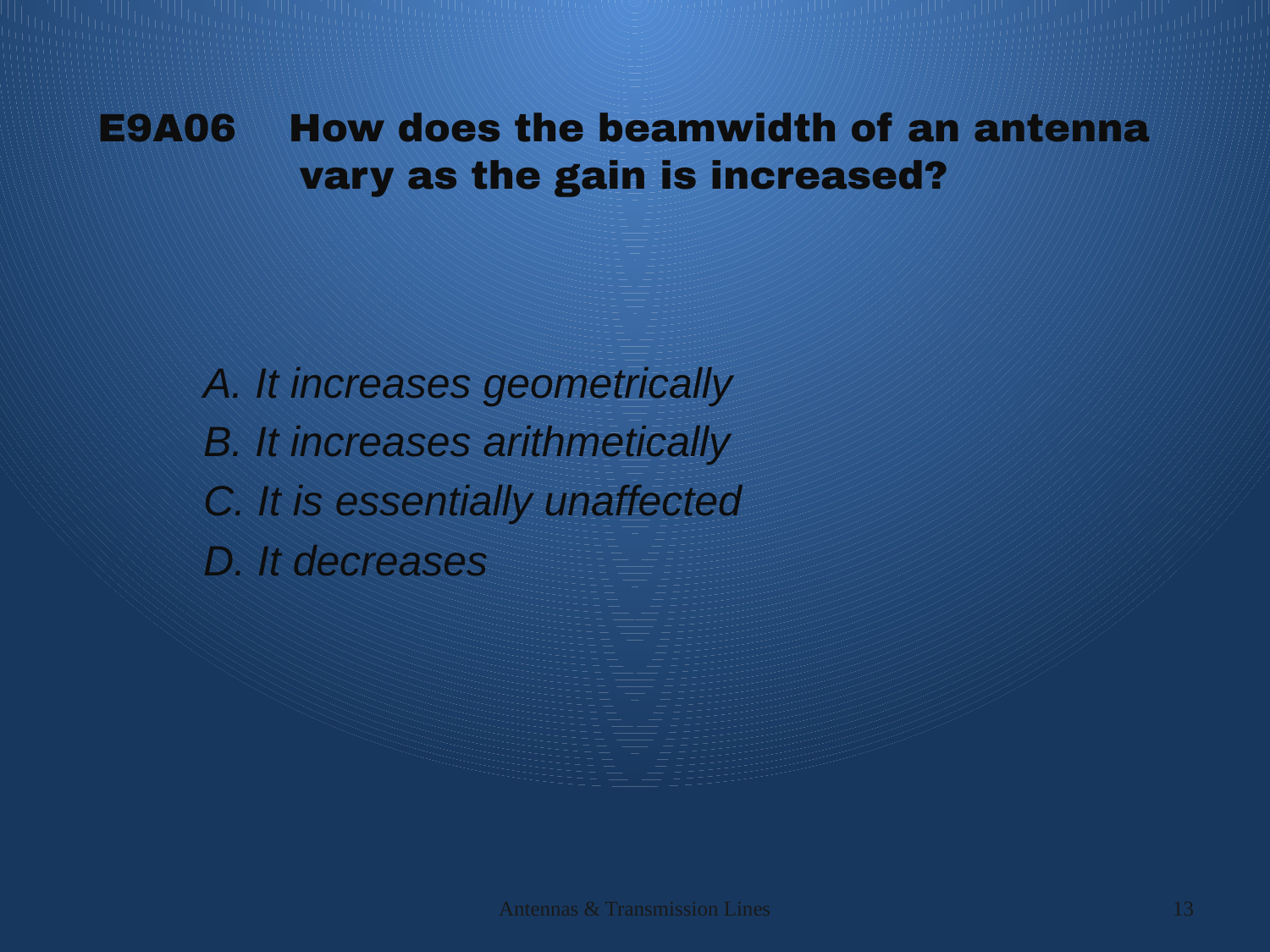

# E9A06    How does the beamwidth of an antenna vary as the gain is increased?
A. It increases geometrically
B. It increases arithmetically
C. It is essentially unaffected
D. It decreases
Antennas & Transmission Lines
13